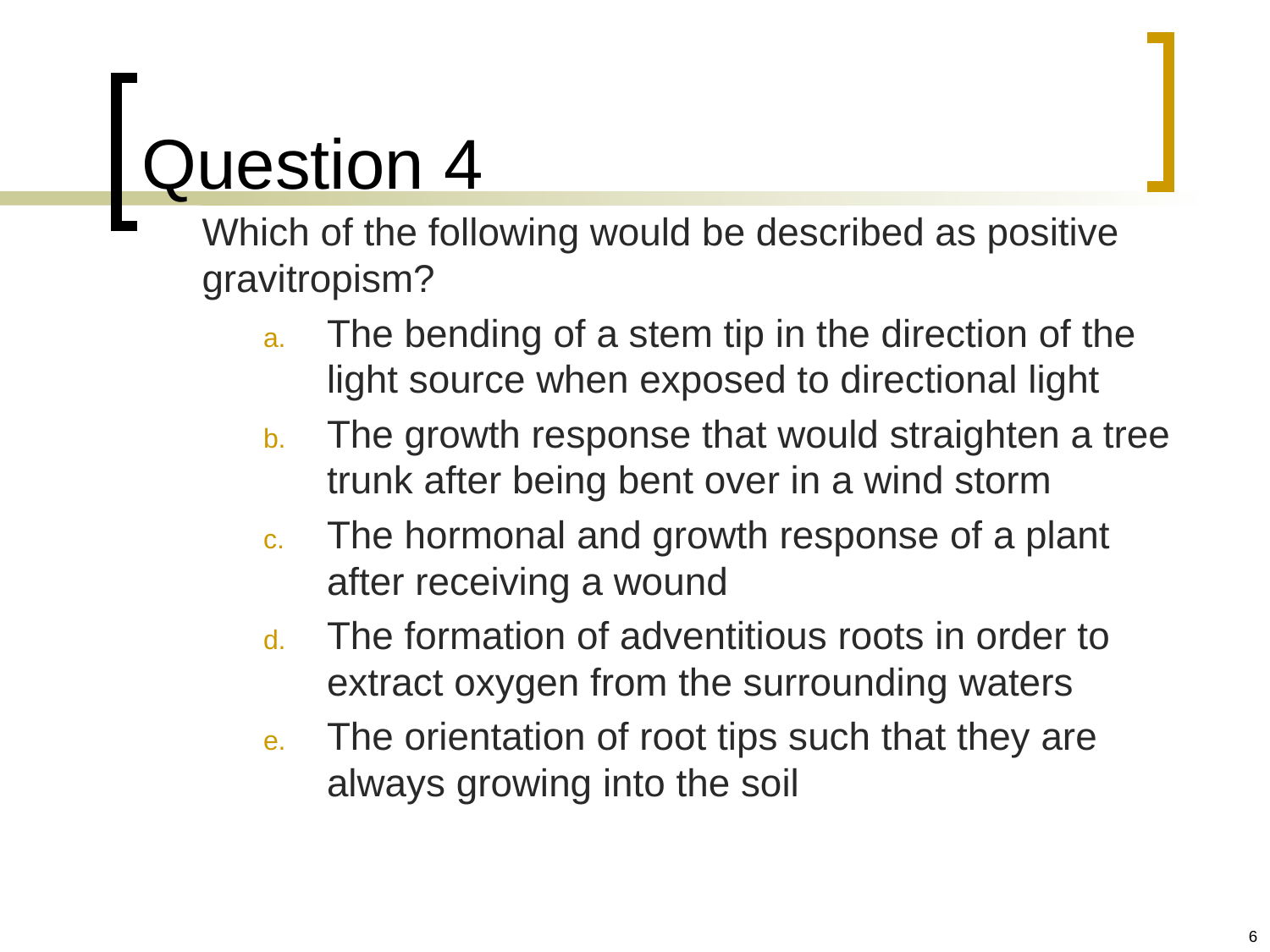

# Question 4
	Which of the following would be described as positive gravitropism?
The bending of a stem tip in the direction of the light source when exposed to directional light
The growth response that would straighten a tree trunk after being bent over in a wind storm
The hormonal and growth response of a plant after receiving a wound
The formation of adventitious roots in order to extract oxygen from the surrounding waters
The orientation of root tips such that they are always growing into the soil